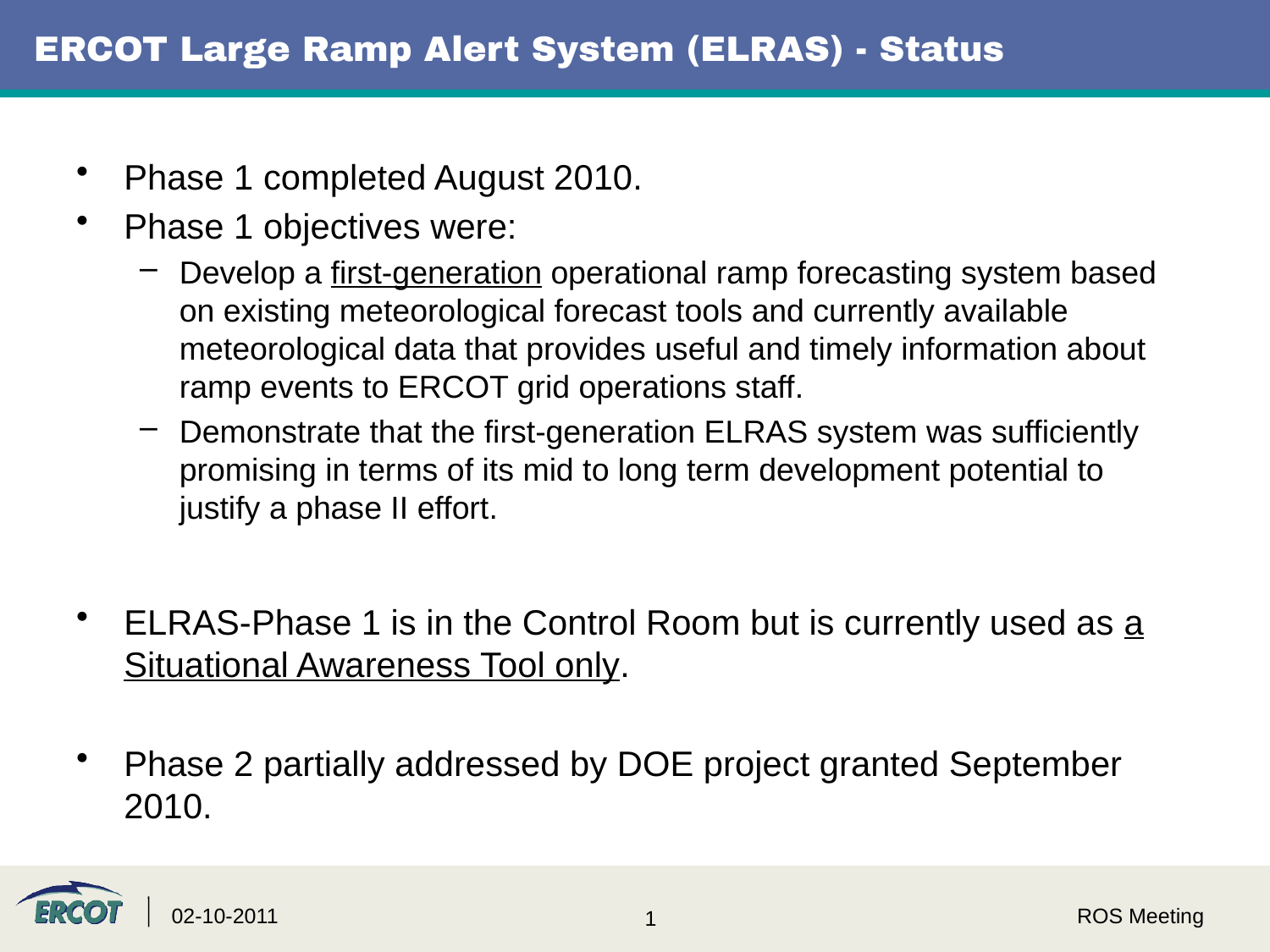

# ERCOT Large Ramp Alert System (ELRAS) - Status
Phase 1 completed August 2010.
Phase 1 objectives were:
Develop a first-generation operational ramp forecasting system based on existing meteorological forecast tools and currently available meteorological data that provides useful and timely information about ramp events to ERCOT grid operations staff.
Demonstrate that the first-generation ELRAS system was sufficiently promising in terms of its mid to long term development potential to justify a phase II effort.

ELRAS-Phase 1 is in the Control Room but is currently used as a Situational Awareness Tool only.

Phase 2 partially addressed by DOE project granted September 2010.
02-10-2011
ROS Meeting